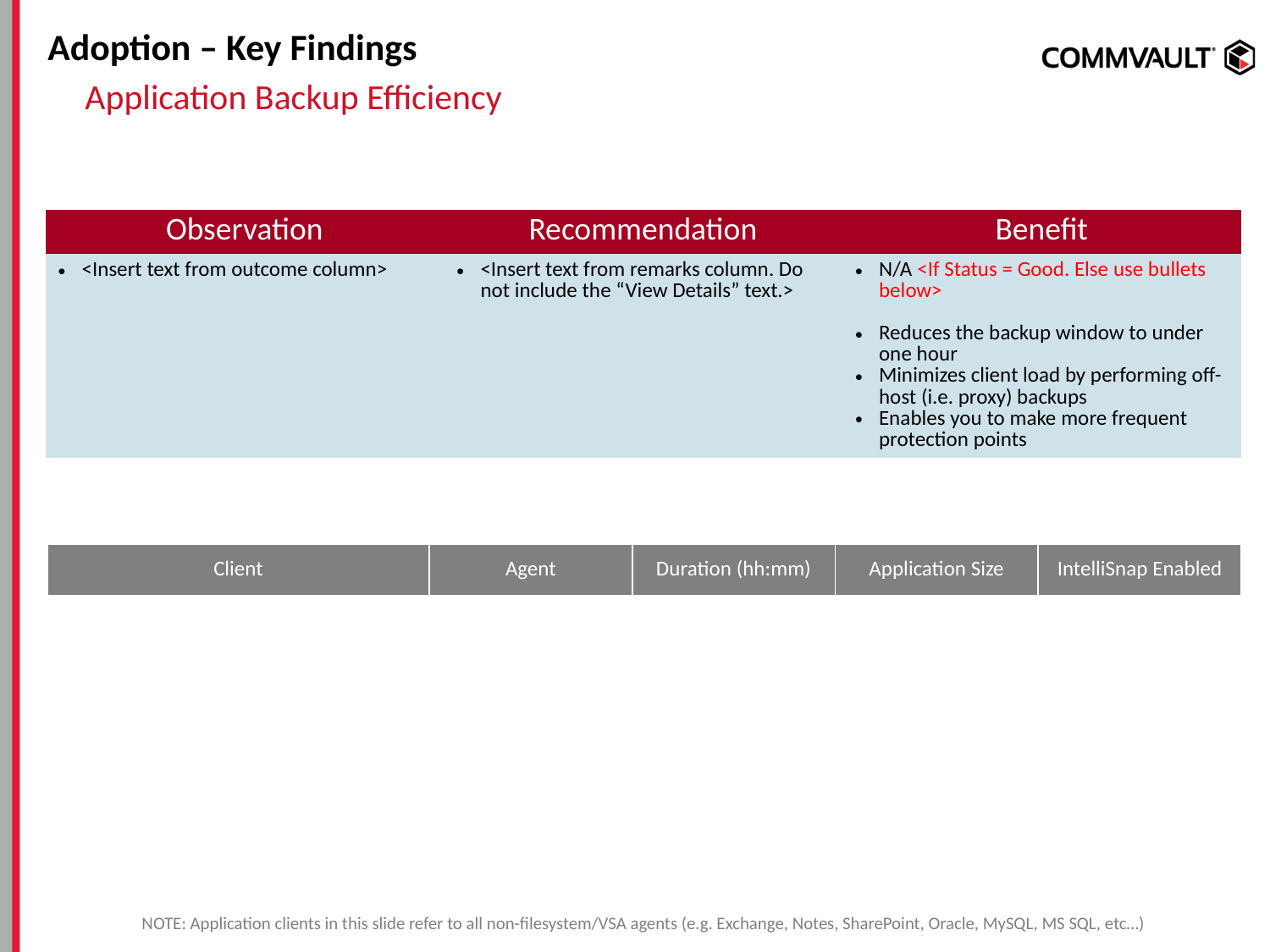

# Adoption – Key Findings
Application Backup Efficiency
| Observation | Recommendation | Benefit |
| --- | --- | --- |
| <Insert text from outcome column> | <Insert text from remarks column. Do not include the “View Details” text.> | N/A <If Status = Good. Else use bullets below> Reduces the backup window to under one hour Minimizes client load by performing off-host (i.e. proxy) backups Enables you to make more frequent protection points |
| Client | Agent | Duration (hh:mm) | Application Size | IntelliSnap Enabled |
| --- | --- | --- | --- | --- |
NOTE: Application clients in this slide refer to all non-filesystem/VSA agents (e.g. Exchange, Notes, SharePoint, Oracle, MySQL, MS SQL, etc…)